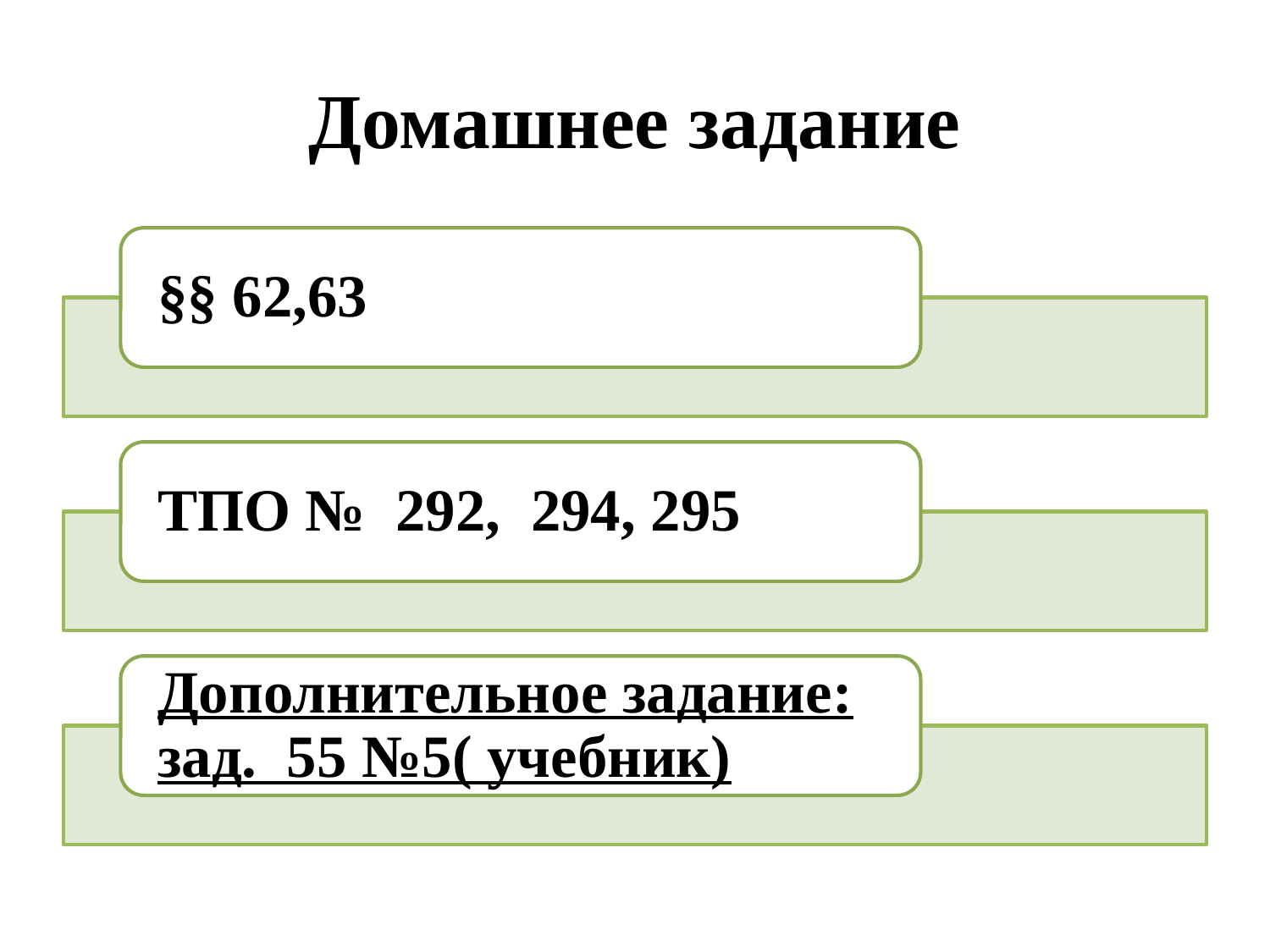

# Домашнее задание
§§ 62,63
ТПО №  292,  294, 295
Дополнительное задание: зад.  55 №5( учебник)